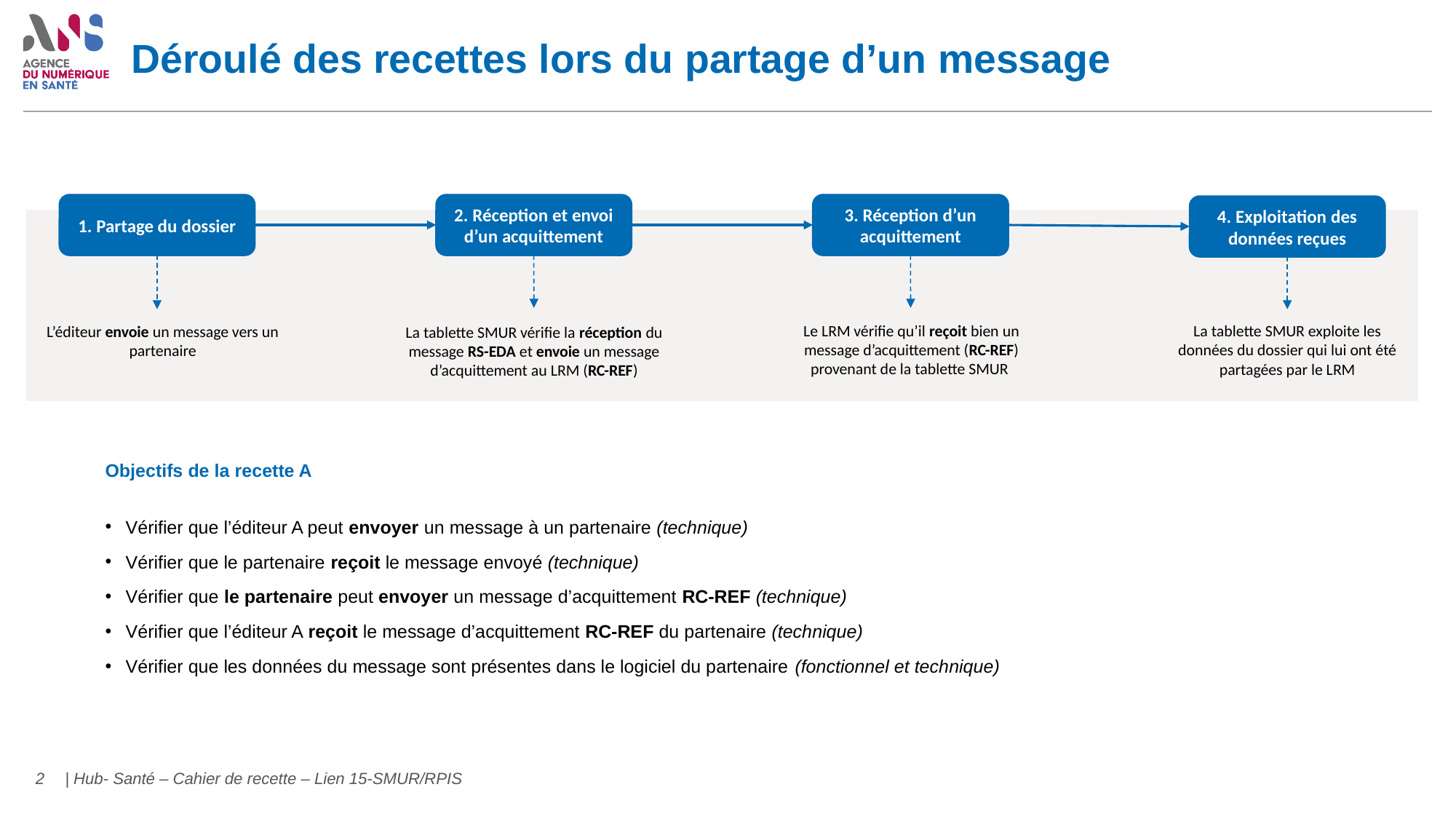

# Déroulé des recettes lors du partage d’un message
3. Réception d’un acquittement
1. Partage du dossier
2. Réception et envoi d’un acquittement
4. Exploitation des données reçues

Le LRM vérifie qu’il reçoit bien un message d’acquittement (RC-REF) provenant de la tablette SMUR
La tablette SMUR exploite les données du dossier qui lui ont été partagées par le LRM
L’éditeur envoie un message vers un partenaire
La tablette SMUR vérifie la réception du message RS-EDA et envoie un message d’acquittement au LRM (RC-REF)
Objectifs de la recette A

Vérifier que l’éditeur A peut envoyer un message à un partenaire (technique)
Vérifier que le partenaire reçoit le message envoyé (technique)
Vérifier que le partenaire peut envoyer un message d’acquittement RC-REF (technique)
Vérifier que l’éditeur A reçoit le message d’acquittement RC-REF du partenaire (technique)
Vérifier que les données du message sont présentes dans le logiciel du partenaire (fonctionnel et technique)
2
| Hub- Santé – Cahier de recette – Lien 15-SMUR/RPIS